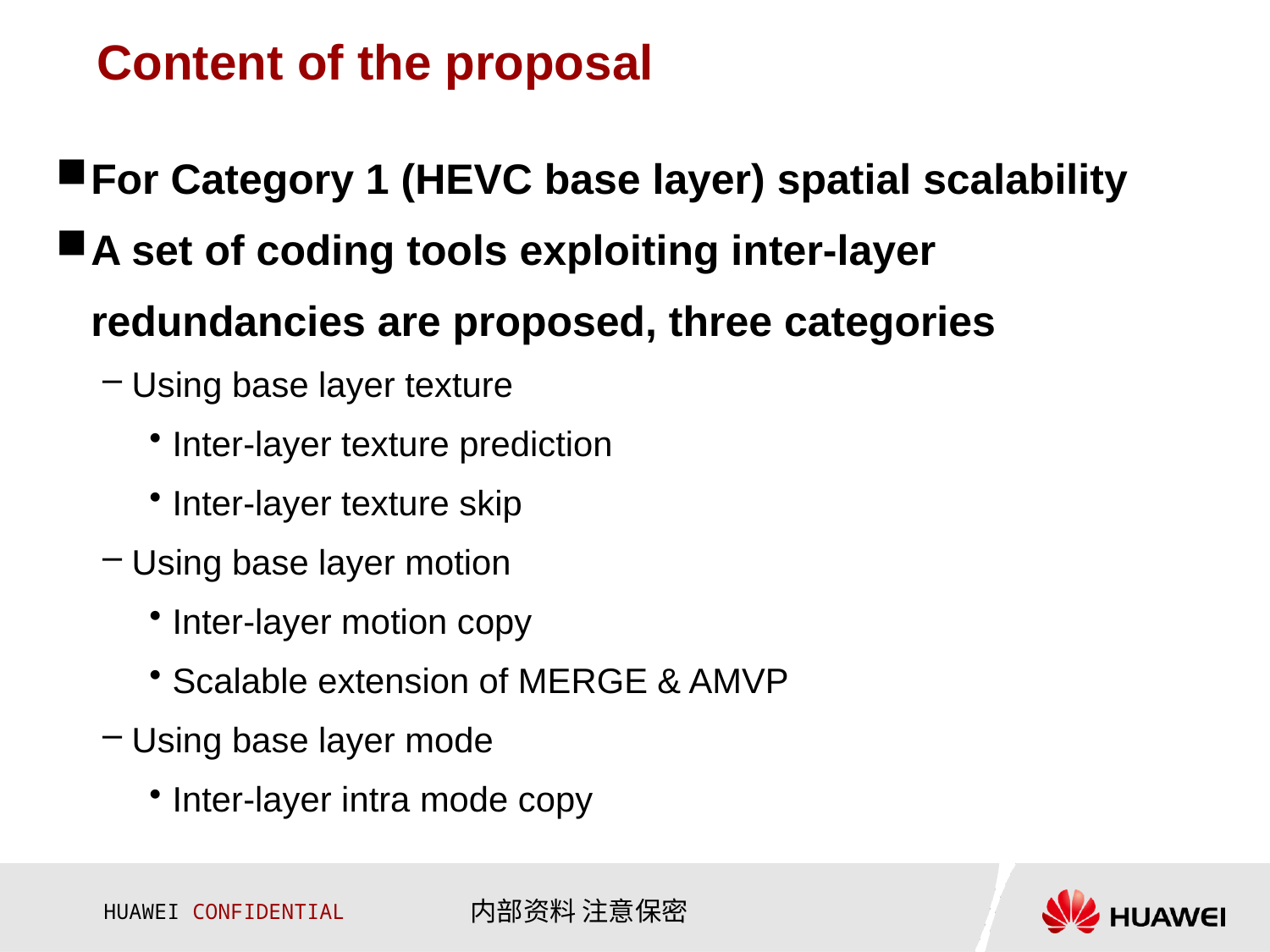

# Content of the proposal
For Category 1 (HEVC base layer) spatial scalability
A set of coding tools exploiting inter-layer redundancies are proposed, three categories
Using base layer texture
Inter-layer texture prediction
Inter-layer texture skip
Using base layer motion
Inter-layer motion copy
Scalable extension of MERGE & AMVP
Using base layer mode
Inter-layer intra mode copy